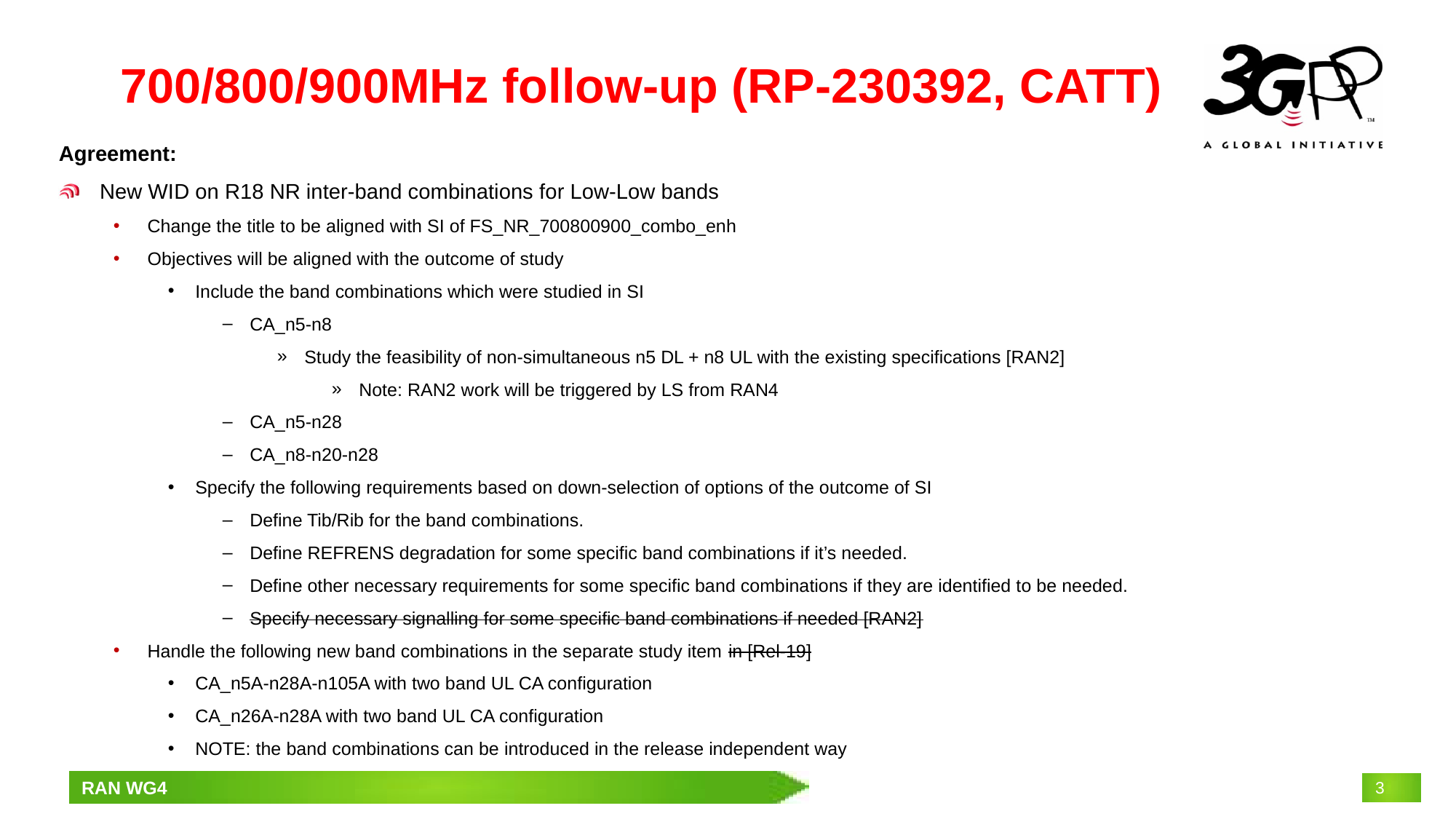

# 700/800/900MHz follow-up (RP-230392, CATT)
Agreement:
New WID on R18 NR inter-band combinations for Low-Low bands
Change the title to be aligned with SI of FS_NR_700800900_combo_enh
Objectives will be aligned with the outcome of study
Include the band combinations which were studied in SI
CA_n5-n8
Study the feasibility of non-simultaneous n5 DL + n8 UL with the existing specifications [RAN2]
Note: RAN2 work will be triggered by LS from RAN4
CA_n5-n28
CA_n8-n20-n28
Specify the following requirements based on down-selection of options of the outcome of SI
Define Tib/Rib for the band combinations.
Define REFRENS degradation for some specific band combinations if it’s needed.
Define other necessary requirements for some specific band combinations if they are identified to be needed.
Specify necessary signalling for some specific band combinations if needed [RAN2]
Handle the following new band combinations in the separate study item in [Rel-19]
CA_n5A-n28A-n105A with two band UL CA configuration
CA_n26A-n28A with two band UL CA configuration
NOTE: the band combinations can be introduced in the release independent way